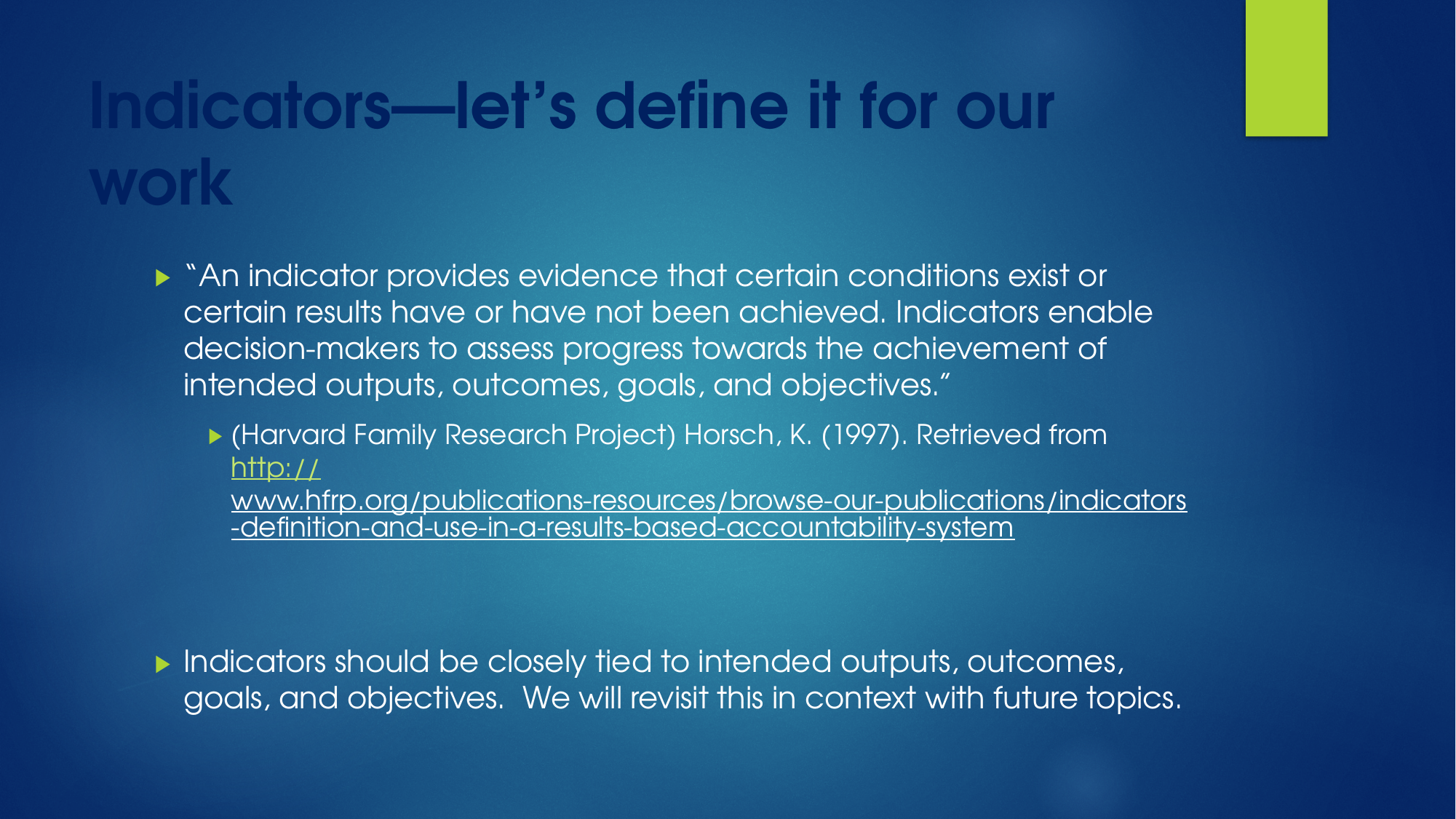

# Indicators—let’s define it for our work
“An indicator provides evidence that certain conditions exist or certain results have or have not been achieved. Indicators enable decision-makers to assess progress towards the achievement of intended outputs, outcomes, goals, and objectives.”
(Harvard Family Research Project) Horsch, K. (1997). Retrieved from http://www.hfrp.org/publications-resources/browse-our-publications/indicators-definition-and-use-in-a-results-based-accountability-system

Indicators should be closely tied to intended outputs, outcomes, goals, and objectives.  We will revisit this in context with future topics.